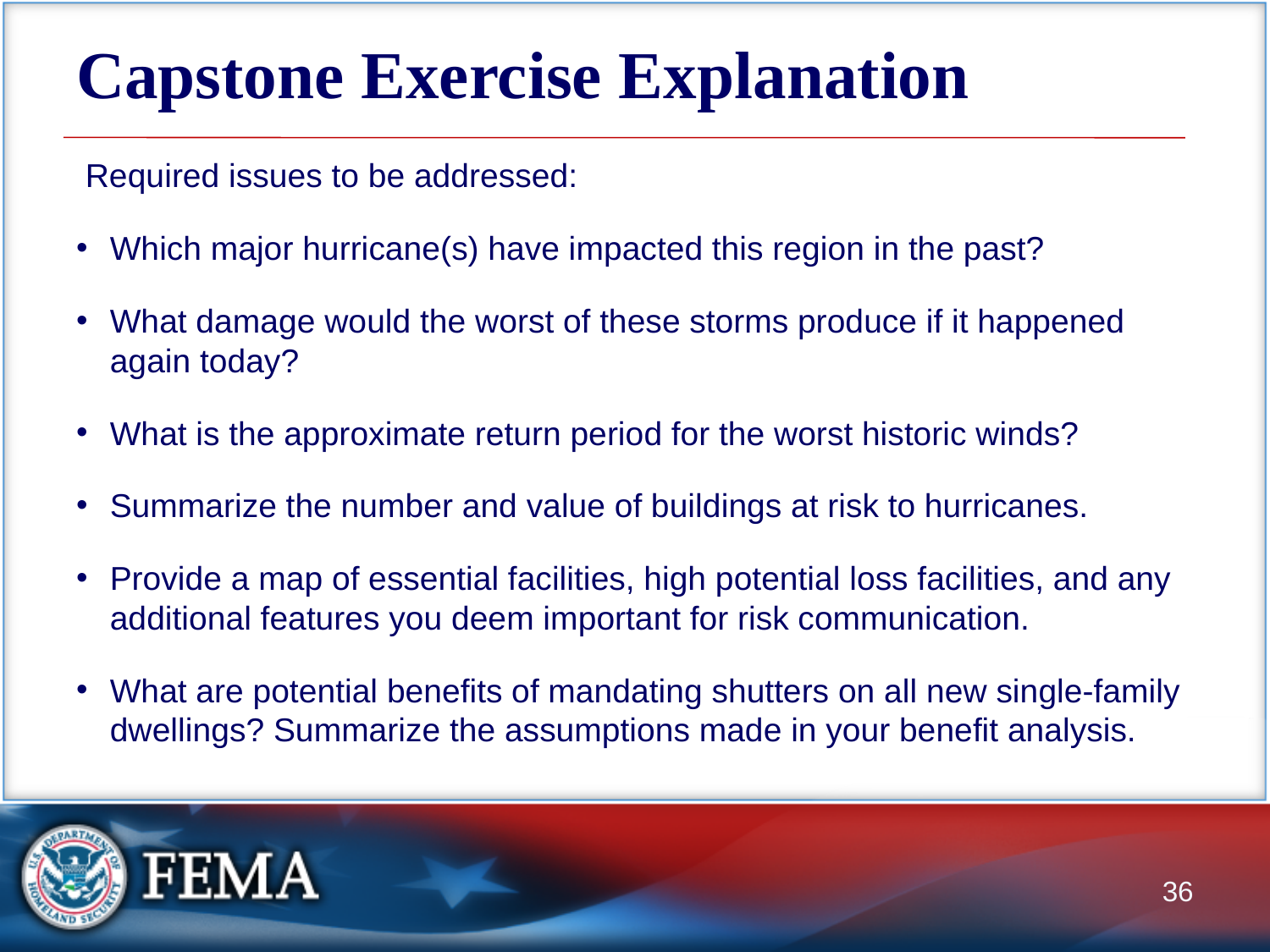

# Capstone Exercise Explanation
 Required issues to be addressed:
Which major hurricane(s) have impacted this region in the past?
What damage would the worst of these storms produce if it happened again today?
What is the approximate return period for the worst historic winds?
Summarize the number and value of buildings at risk to hurricanes.
Provide a map of essential facilities, high potential loss facilities, and any additional features you deem important for risk communication.
What are potential benefits of mandating shutters on all new single-family dwellings? Summarize the assumptions made in your benefit analysis.
36